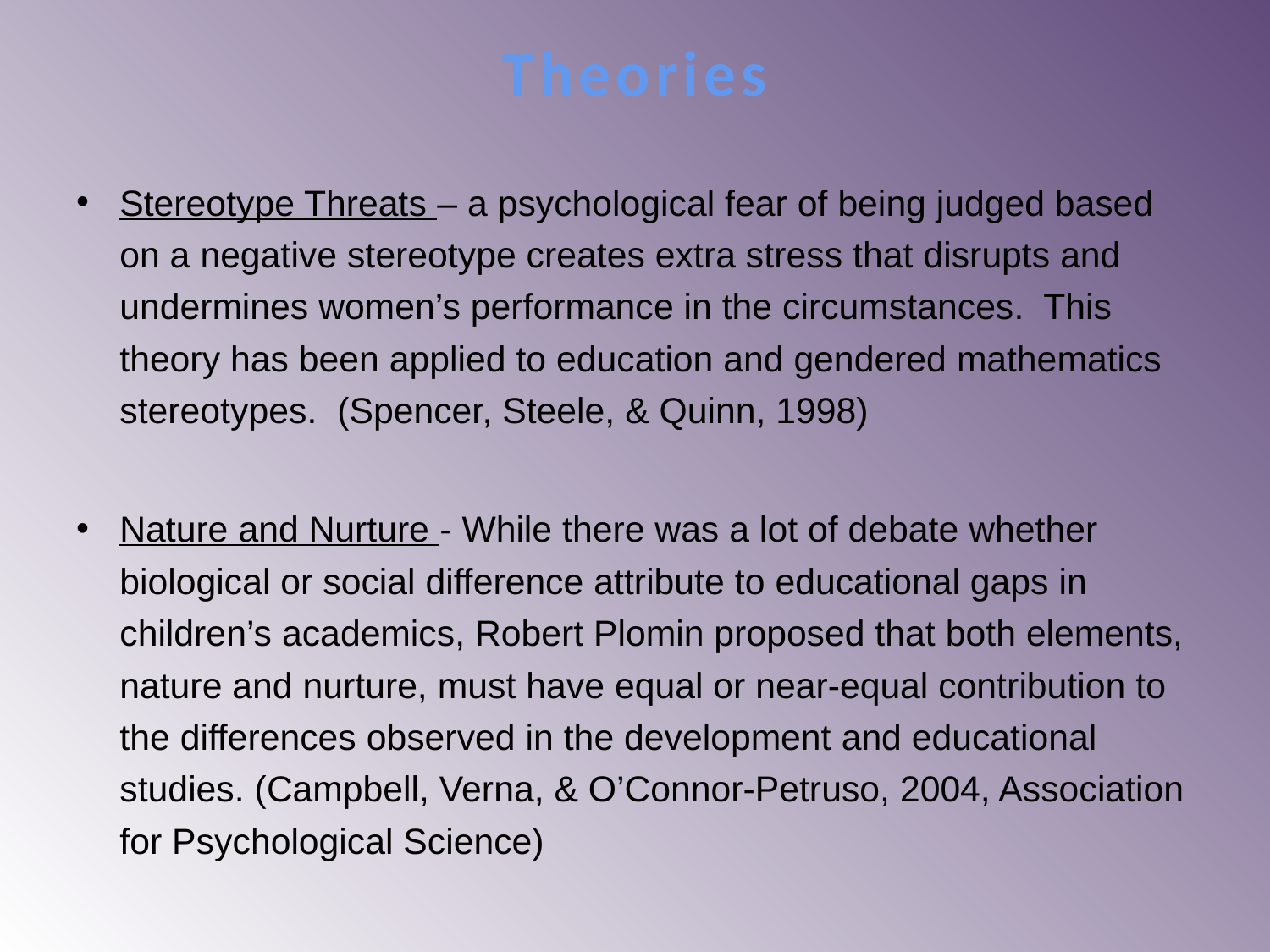

# Theories
Stereotype Threats – a psychological fear of being judged based on a negative stereotype creates extra stress that disrupts and undermines women’s performance in the circumstances.  This theory has been applied to education and gendered mathematics stereotypes.  (Spencer, Steele, & Quinn, 1998)

Nature and Nurture - While there was a lot of debate whether biological or social difference attribute to educational gaps in children’s academics, Robert Plomin proposed that both elements, nature and nurture, must have equal or near-equal contribution to the differences observed in the development and educational studies. (Campbell, Verna, & O’Connor-Petruso, 2004, Association for Psychological Science)